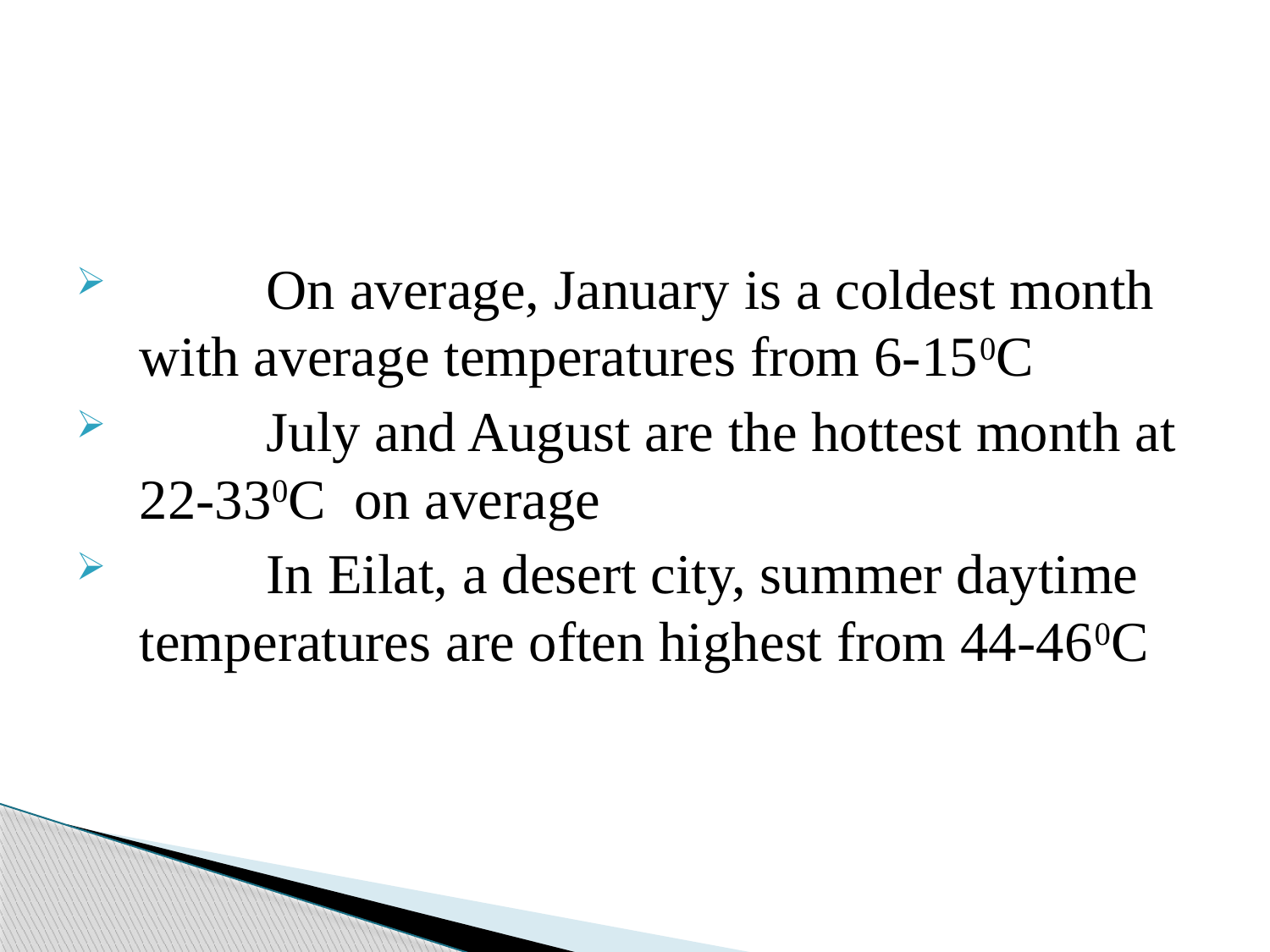

#
	On average, January is a coldest month with average temperatures from 6-150C
	July and August are the hottest month at 22-330C  on average
	In Eilat, a desert city, summer daytime temperatures are often highest from 44-460C